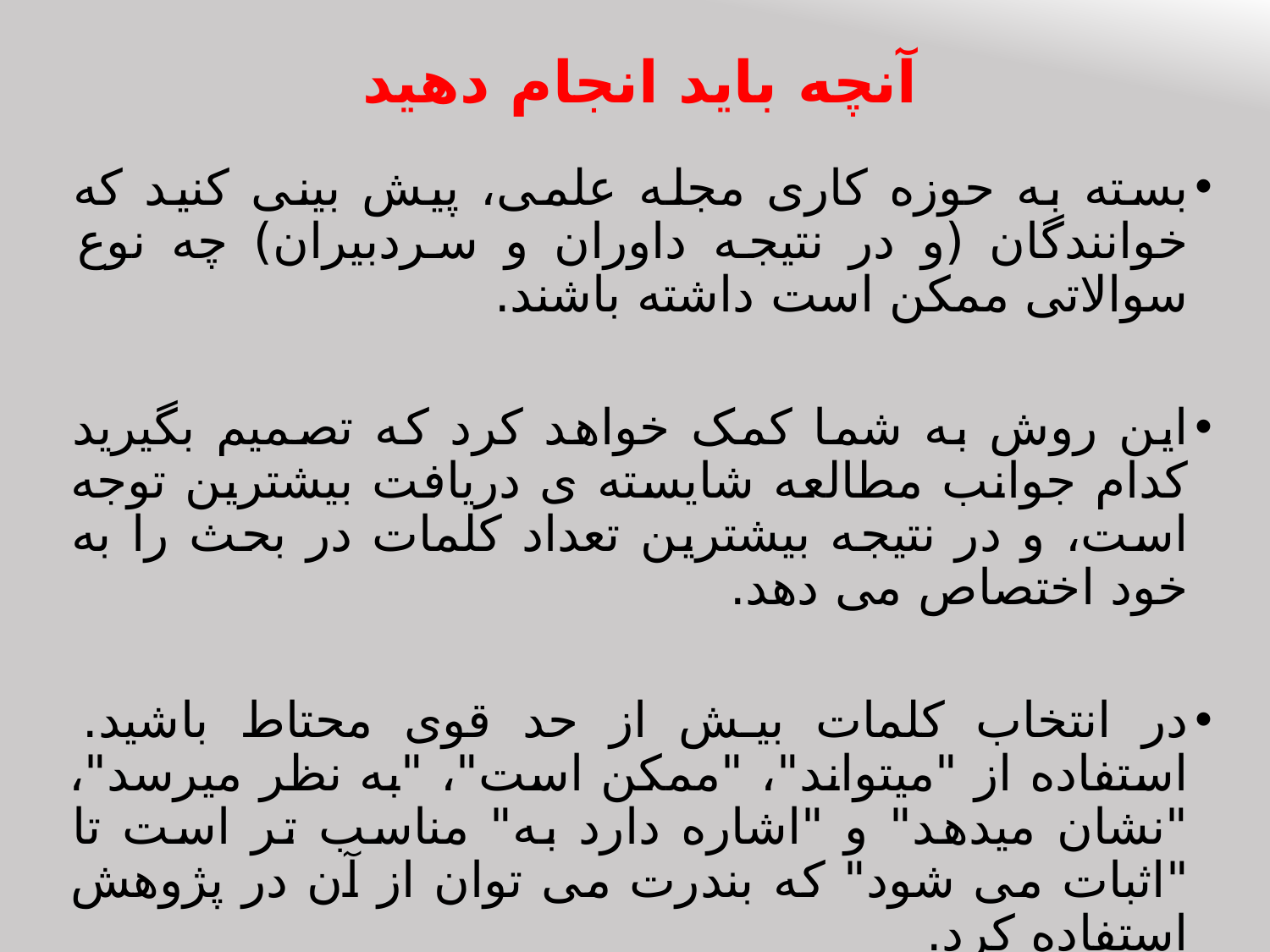

# آنچه باید انجام دهید
بسته به حوزه کاری مجله علمی، پیش بینی کنید که خوانندگان (و در نتیجه داوران و سردبیران) چه نوع سوالاتی ممکن است داشته باشند.

این روش به شما کمک خواهد کرد که تصمیم بگیرید کدام جوانب مطالعه شایسته ی دریافت بیشترین توجه است، و در نتیجه بیشترین تعداد کلمات در بحث را به خود اختصاص می دهد.

در انتخاب کلمات بیش از حد قوی محتاط باشید. استفاده از "می‎تواند"، "ممکن است"، "به نظر می‎رسد"، "نشان می‎دهد" و "اشاره دارد به" مناسب تر است تا "اثبات می شود" که بندرت می توان از آن در پژوهش استفاده کرد.